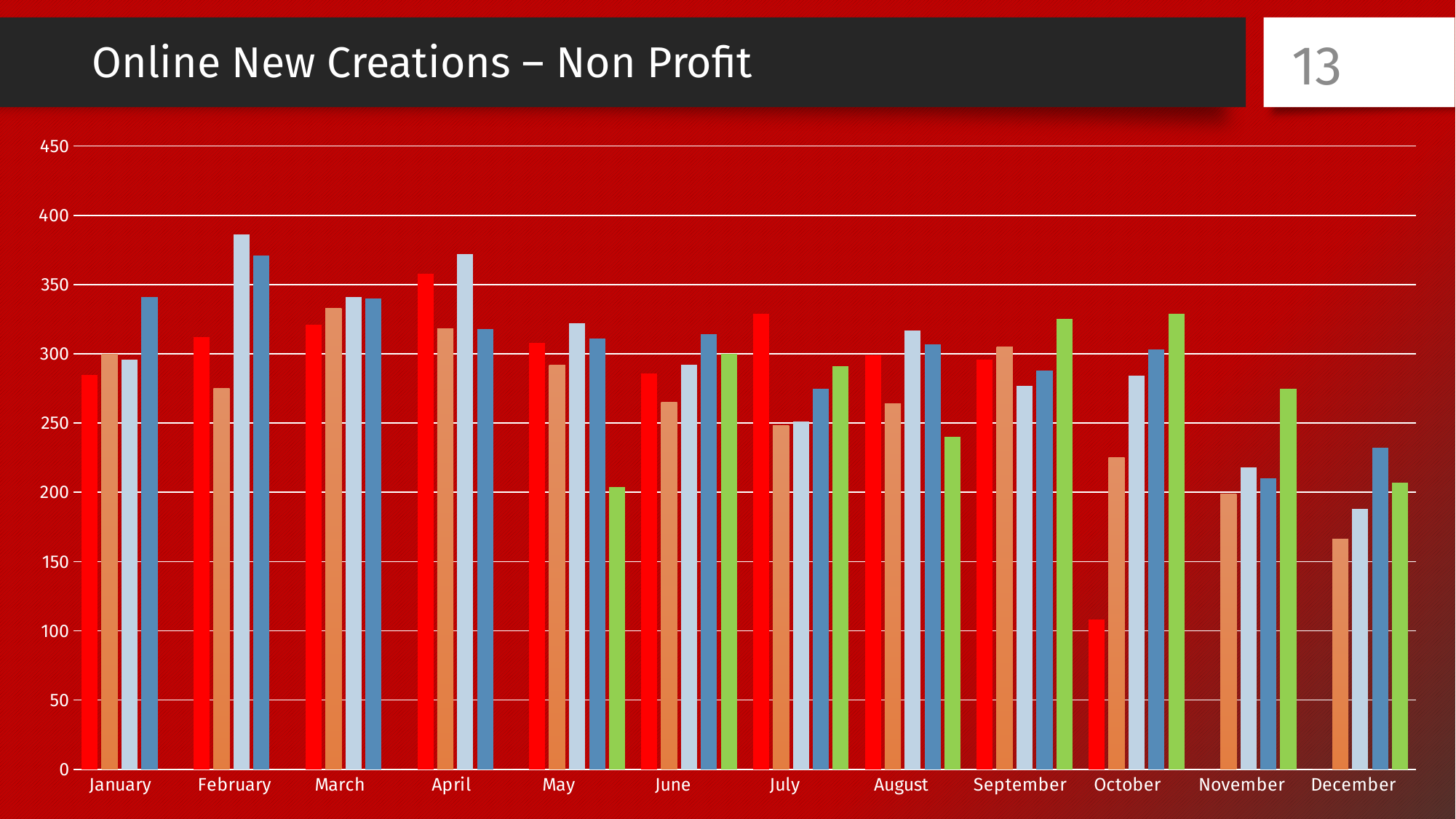

# Online New Creations – Non Profit
13

### Chart

| Category | 2015 | 2014 | 2013 | 2012 | 2011 |
|---|---|---|---|---|---|
| January     | 285.0 | 300.0 | 296.0 | 341.0 | 0.0 |
| February    | 312.0 | 275.0 | 386.0 | 371.0 | 0.0 |
| March       | 321.0 | 333.0 | 341.0 | 340.0 | 0.0 |
| April       | 358.0 | 318.0 | 372.0 | 318.0 | 0.0 |
| May         | 308.0 | 292.0 | 322.0 | 311.0 | 204.0 |
| June        | 286.0 | 265.0 | 292.0 | 314.0 | 300.0 |
| July        | 329.0 | 248.0 | 251.0 | 275.0 | 291.0 |
| August      | 299.0 | 264.0 | 317.0 | 307.0 | 240.0 |
| September   | 296.0 | 305.0 | 277.0 | 288.0 | 325.0 |
| October     | 108.0 | 225.0 | 284.0 | 303.0 | 329.0 |
| November    | 0.0 | 199.0 | 218.0 | 210.0 | 275.0 |
| December    | 0.0 | 166.0 | 188.0 | 232.0 | 207.0 |